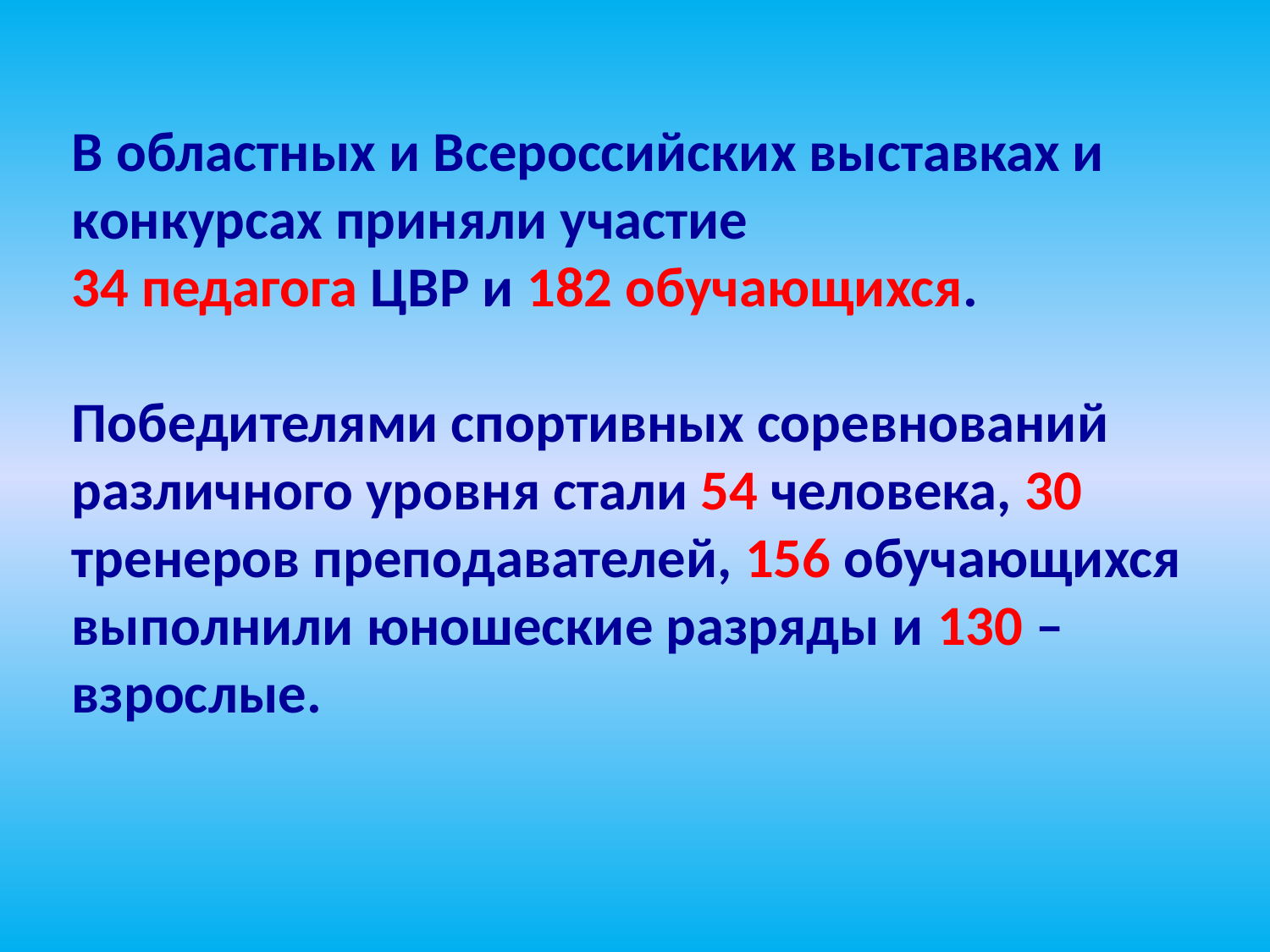

В областных и Всероссийских выставках и конкурсах приняли участие
34 педагога ЦВР и 182 обучающихся.

Победителями спортивных соревнований различного уровня стали 54 человека, 30 тренеров преподавателей, 156 обучающихся выполнили юношеские разряды и 130 – взрослые.